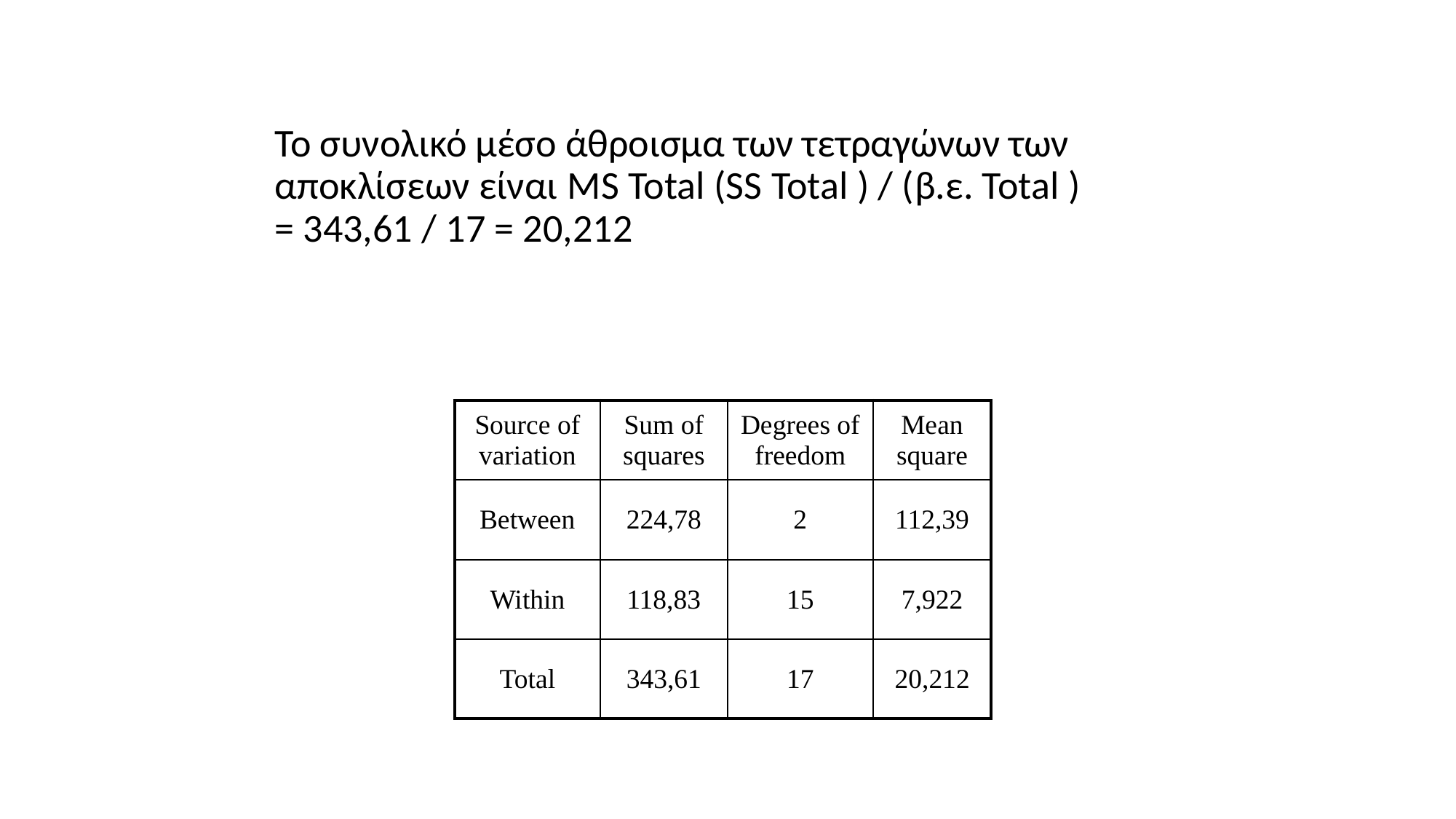

Το συνολικό μέσο άθροισμα των τετραγώνων των αποκλίσεων είναι MS Total (SS Total ) / (β.ε. Total )
= 343,61 / 17 = 20,212
| Source of variation | Sum of squares | Degrees of freedom | Mean square |
| --- | --- | --- | --- |
| Between | 224,78 | 2 | 112,39 |
| Within | 118,83 | 15 | 7,922 |
| Total | 343,61 | 17 | 20,212 |